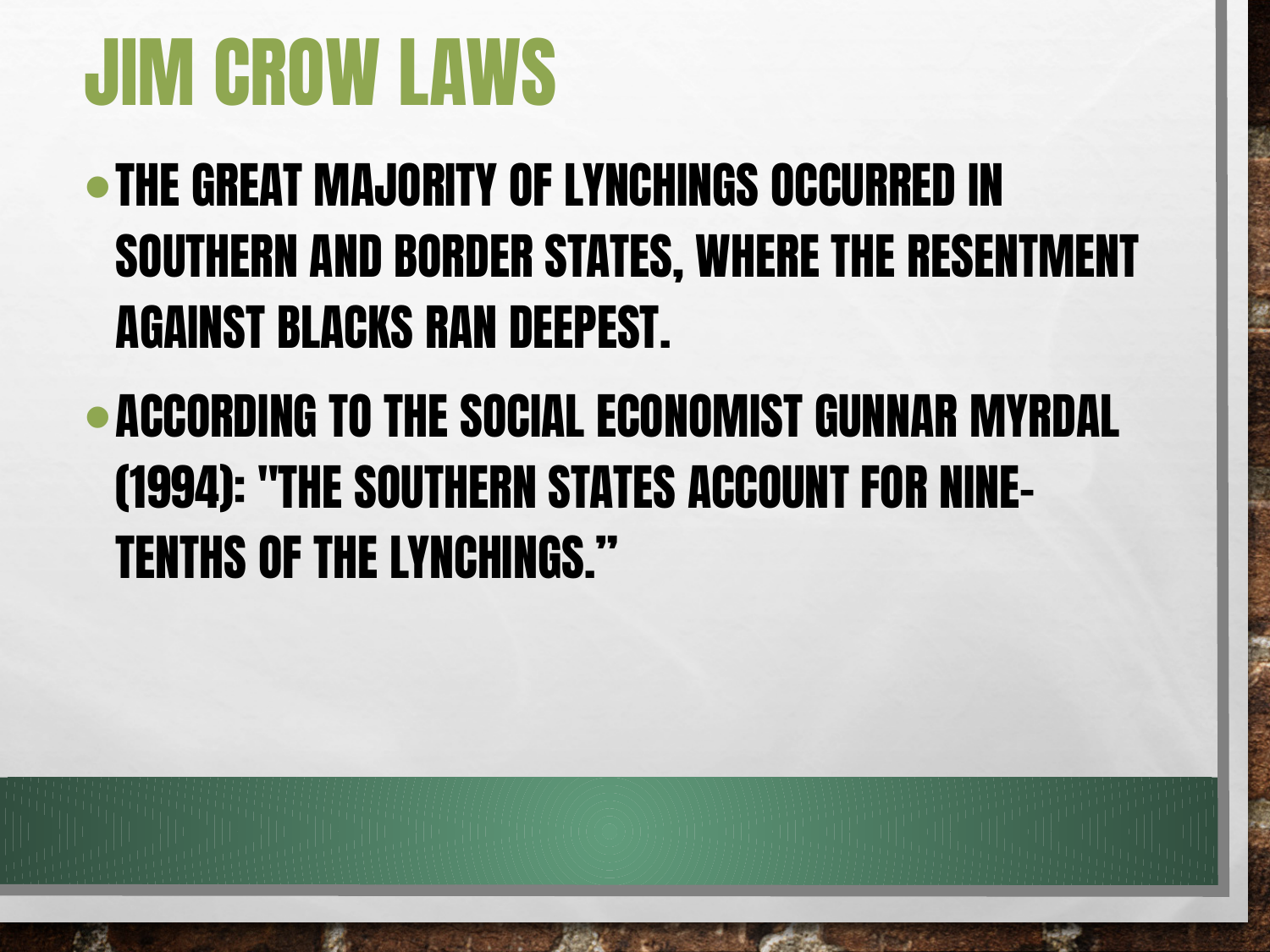

# Jim Crow Laws
The great majority of lynchings occurred in southern and border states, where the resentment against blacks ran deepest.
According to the social economist Gunnar Myrdal (1994): "The southern states account for nine-tenths of the lynchings.”